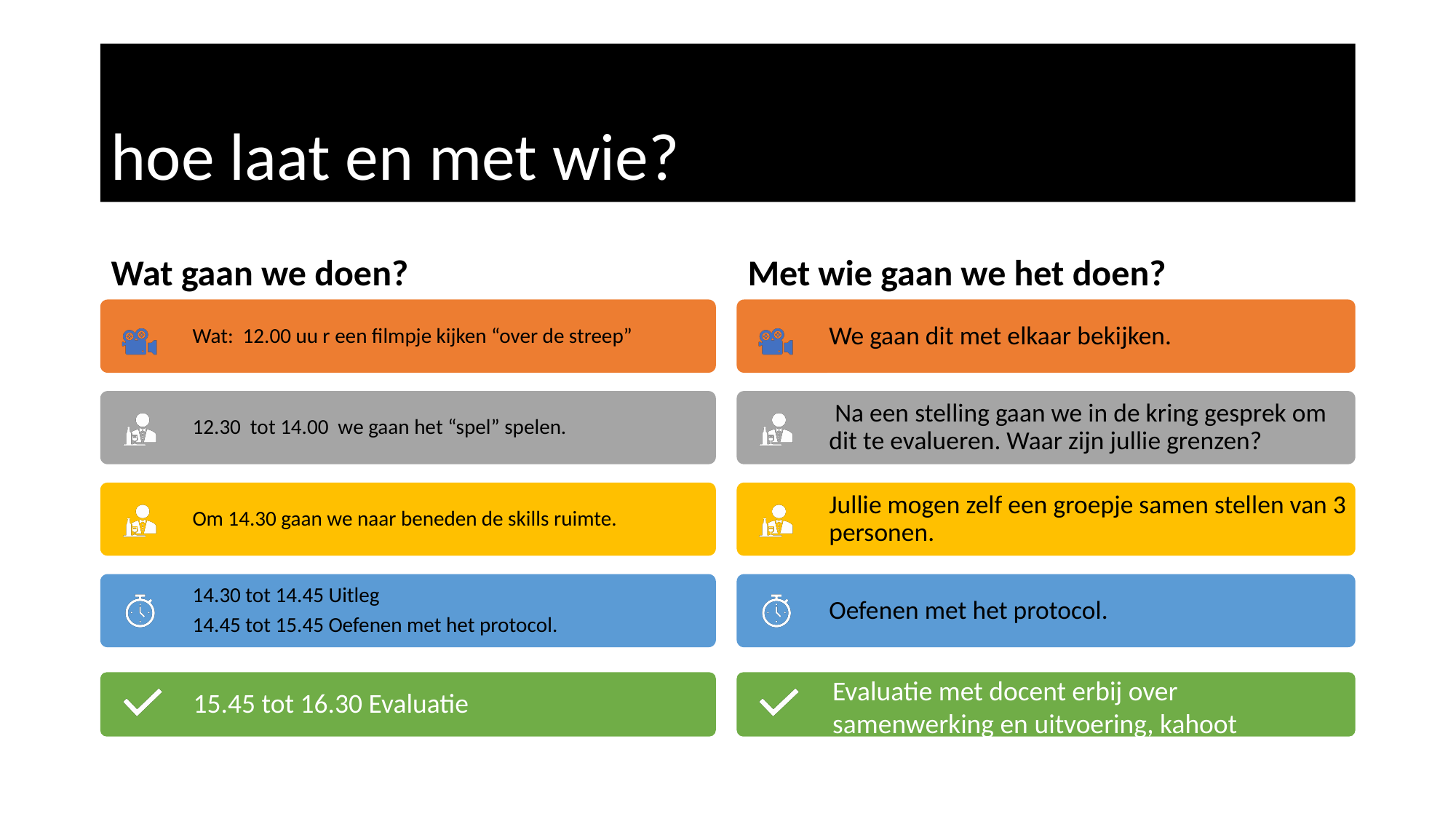

# hoe laat en met wie?
Wat gaan we doen?
Met wie gaan we het doen?
Wat:  12.00 uu r een filmpje kijken “over de streep”
12.30  tot 14.00  we gaan het “spel” spelen.
Om 14.30 gaan we naar beneden de skills ruimte.
14.30 tot 14.45 Uitleg
14.45 tot 15.45 Oefenen met het protocol.

We gaan dit met elkaar bekijken.
 Na een stelling gaan we in de kring gesprek om dit te evalueren. Waar zijn jullie grenzen?
Jullie mogen zelf een groepje samen stellen van 3 personen.
Oefenen met het protocol.

Evaluatie met docent erbij over samenwerking en uitvoering, kahoot
15.45 tot 16.30 Evaluatie
 Zijn er nog vragen?